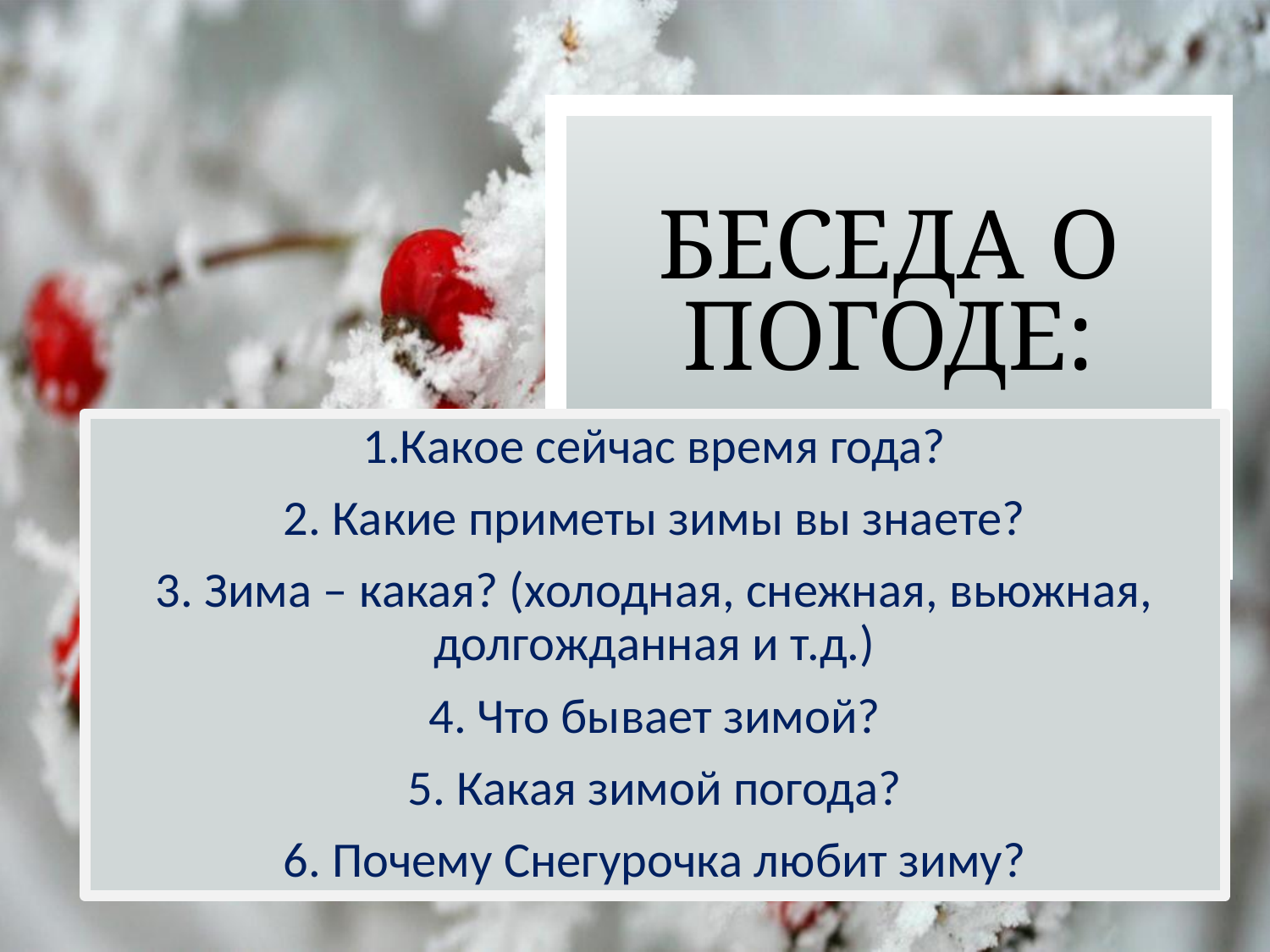

# Беседа о погоде:
1.Какое сейчас время года?
2. Какие приметы зимы вы знаете?
3. Зима – какая? (холодная, снежная, вьюжная, долгожданная и т.д.)
4. Что бывает зимой?
5. Какая зимой погода?
6. Почему Снегурочка любит зиму?